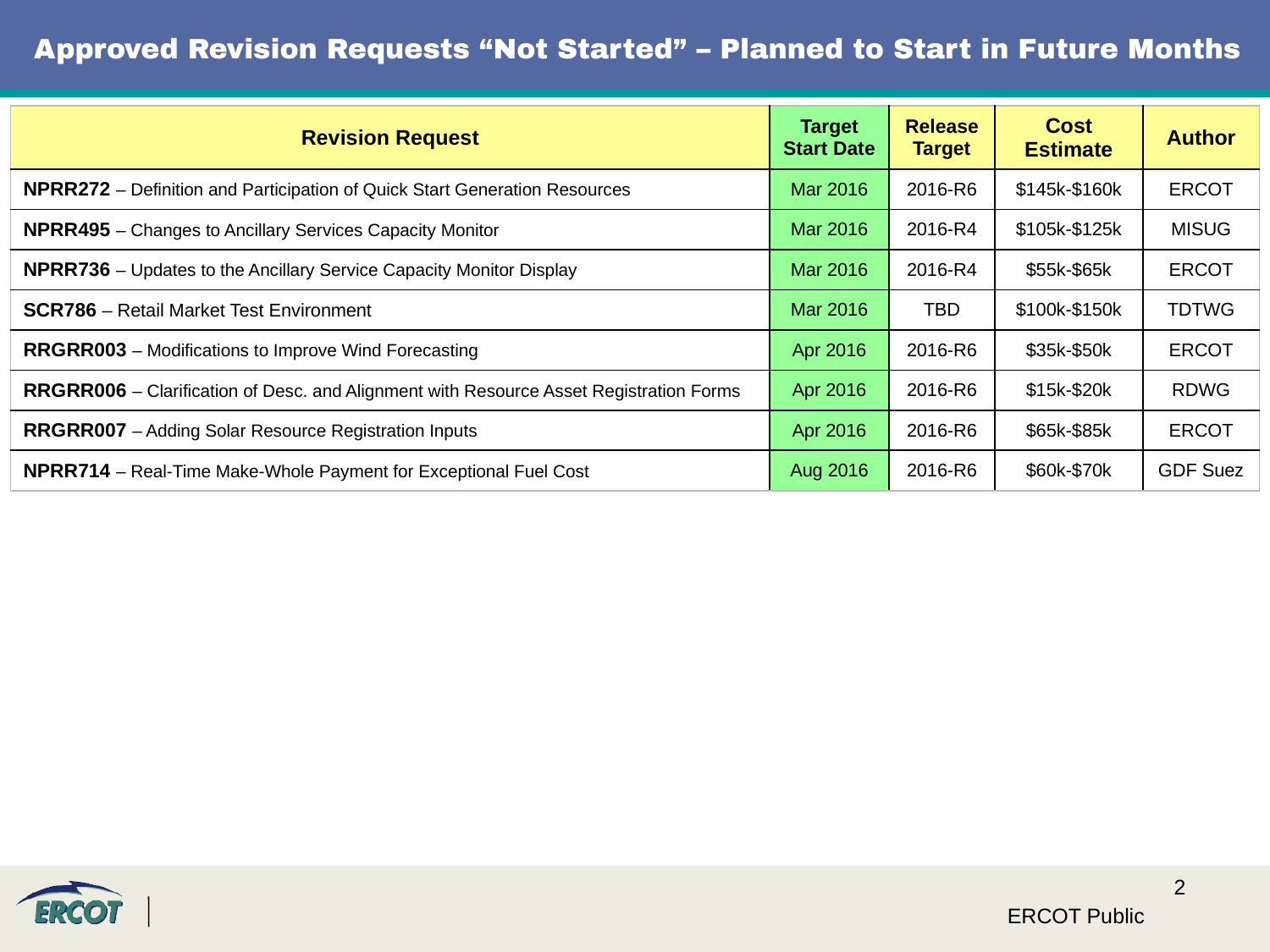

# Approved Revision Requests “Not Started” – Planned to Start in Future Months
| Revision Request | Target Start Date | Release Target | Cost Estimate | Author |
| --- | --- | --- | --- | --- |
| NPRR272 – Definition and Participation of Quick Start Generation Resources | Mar 2016 | 2016-R6 | $145k-$160k | ERCOT |
| NPRR495 – Changes to Ancillary Services Capacity Monitor | Mar 2016 | 2016-R4 | $105k-$125k | MISUG |
| NPRR736 – Updates to the Ancillary Service Capacity Monitor Display | Mar 2016 | 2016-R4 | $55k-$65k | ERCOT |
| SCR786 – Retail Market Test Environment | Mar 2016 | TBD | $100k-$150k | TDTWG |
| RRGRR003 – Modifications to Improve Wind Forecasting | Apr 2016 | 2016-R6 | $35k-$50k | ERCOT |
| RRGRR006 – Clarification of Desc. and Alignment with Resource Asset Registration Forms | Apr 2016 | 2016-R6 | $15k-$20k | RDWG |
| RRGRR007 – Adding Solar Resource Registration Inputs | Apr 2016 | 2016-R6 | $65k-$85k | ERCOT |
| NPRR714 – Real-Time Make-Whole Payment for Exceptional Fuel Cost | Aug 2016 | 2016-R6 | $60k-$70k | GDF Suez |
ERCOT Public